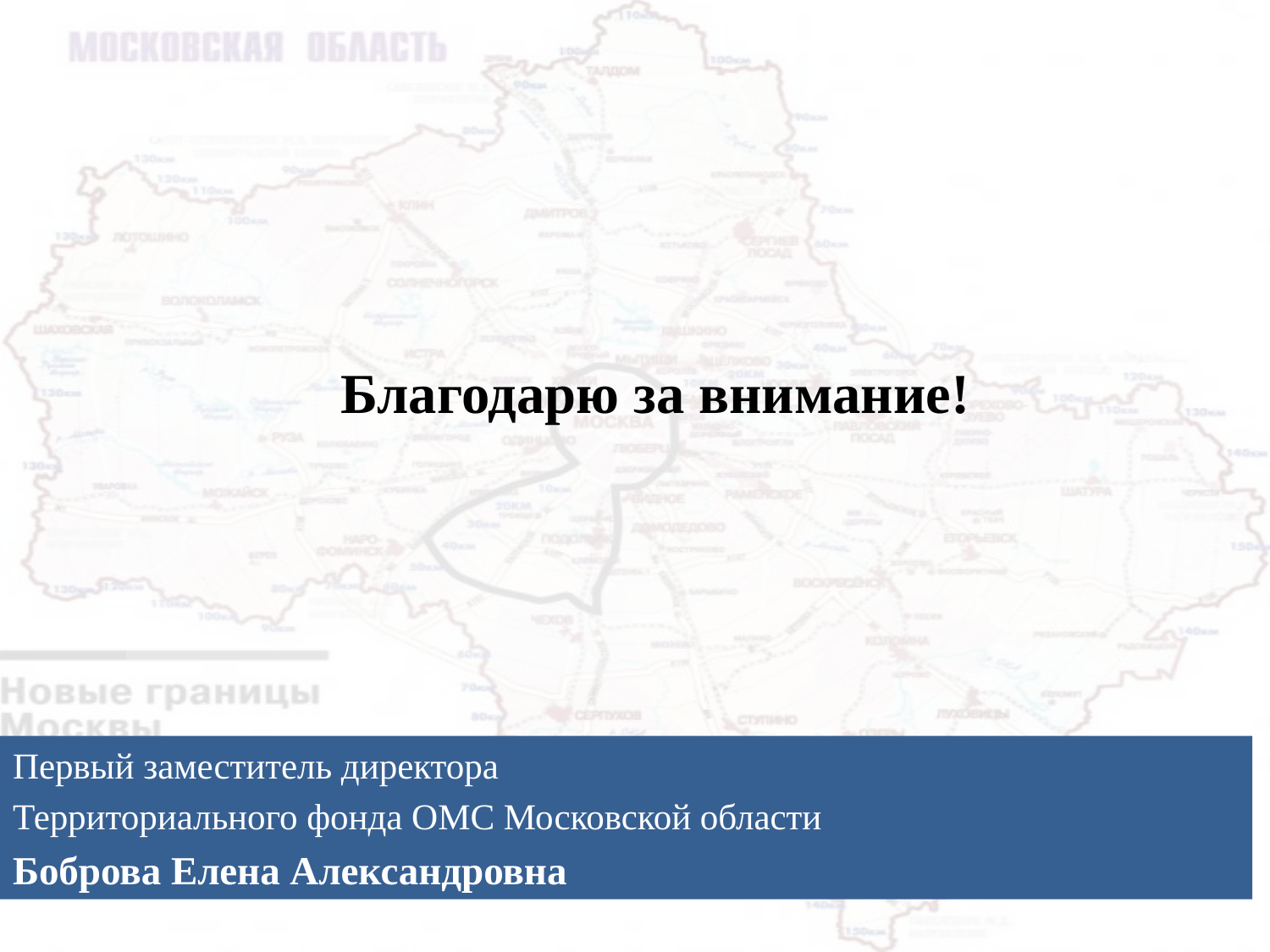

# Благодарю за внимание!
Первый заместитель директора
Территориального фонда ОМС Московской области
Боброва Елена Александровна